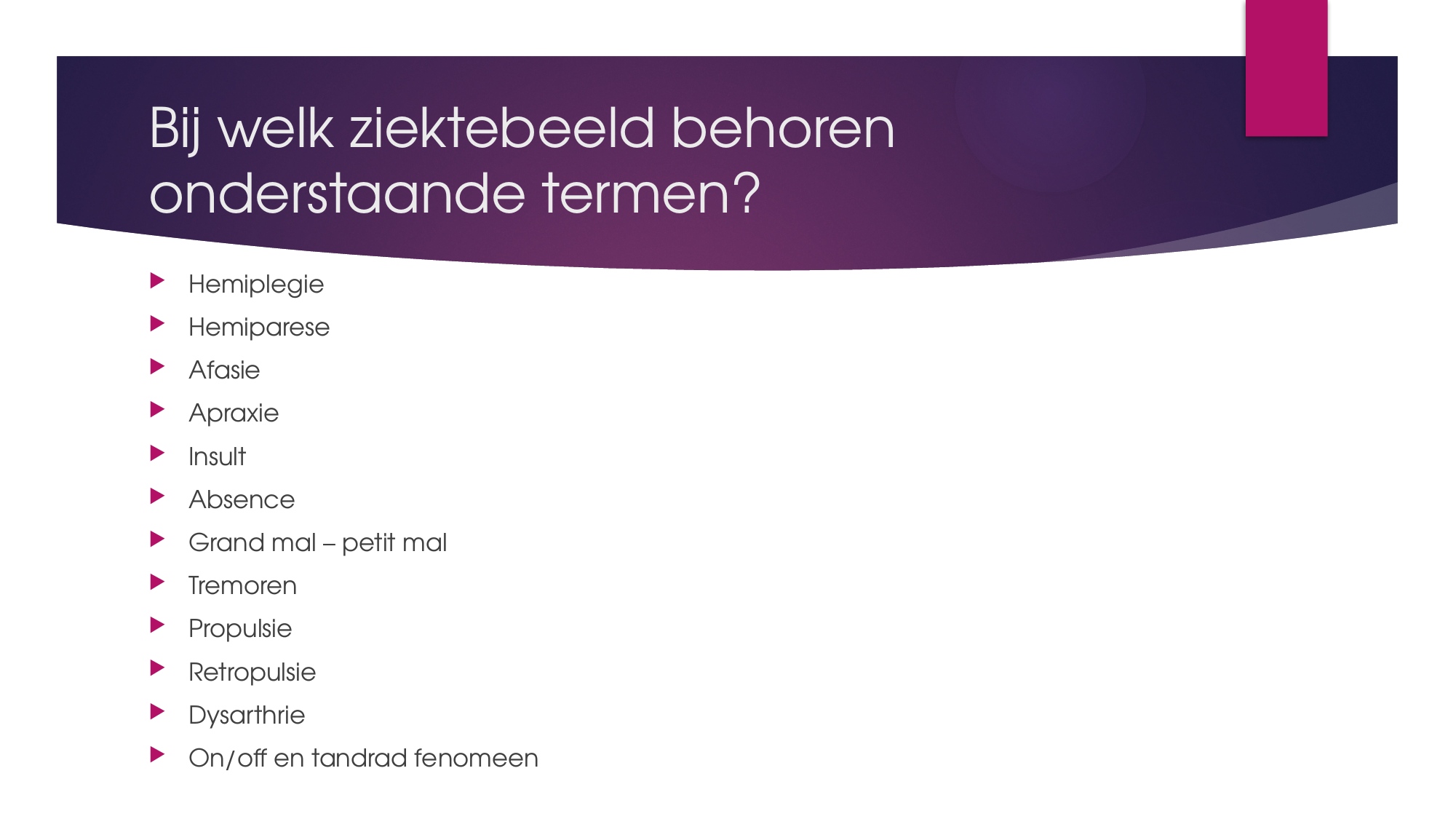

# Bij welk ziektebeeld behoren onderstaande termen?
Hemiplegie
Hemiparese
Afasie
Apraxie
Insult
Absence
Grand mal – petit mal
Tremoren
Propulsie
Retropulsie
Dysarthrie
On/off en tandrad fenomeen